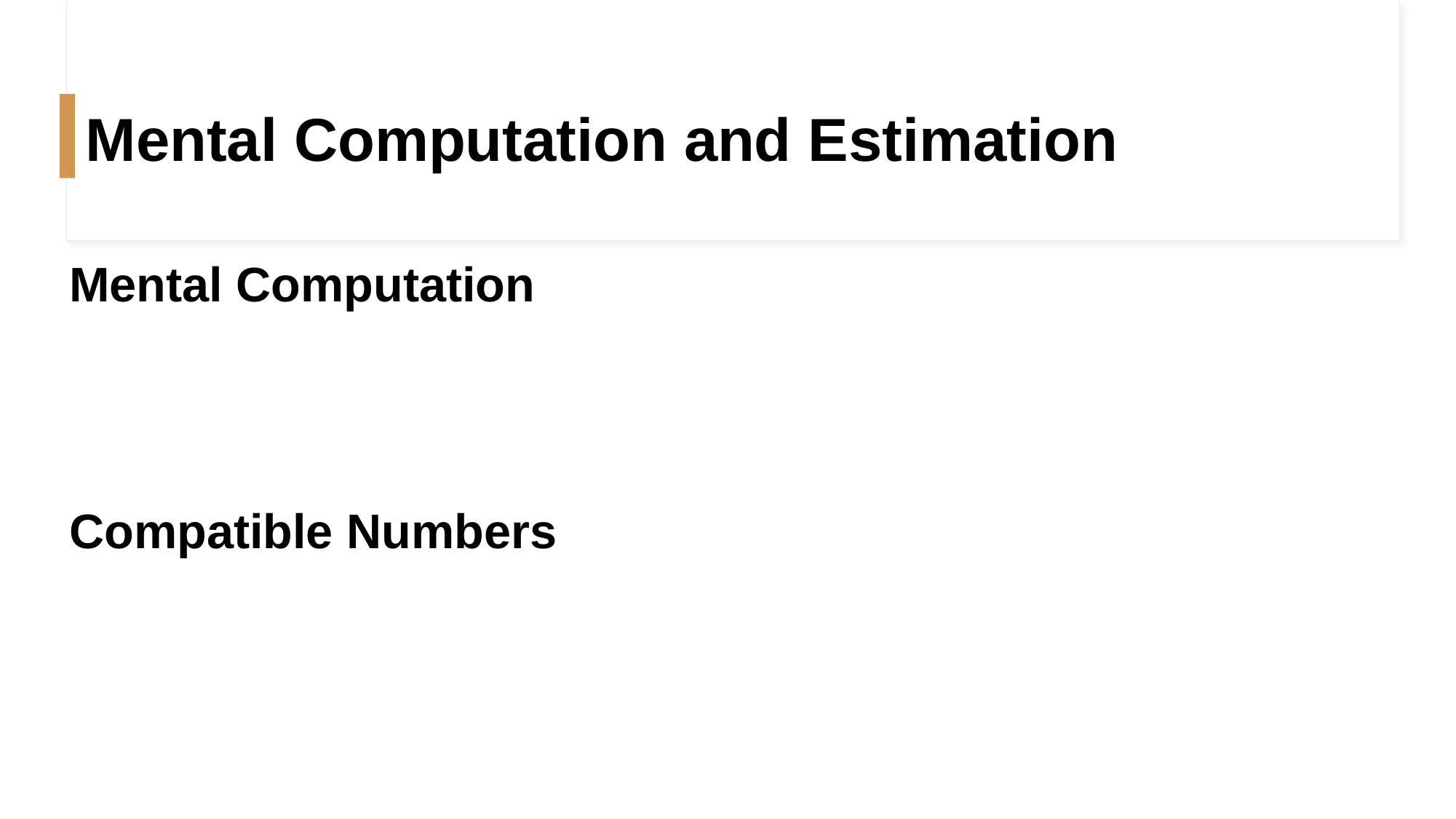

Mental Computation and Estimation
#
Mental Computation

Compatible Numbers